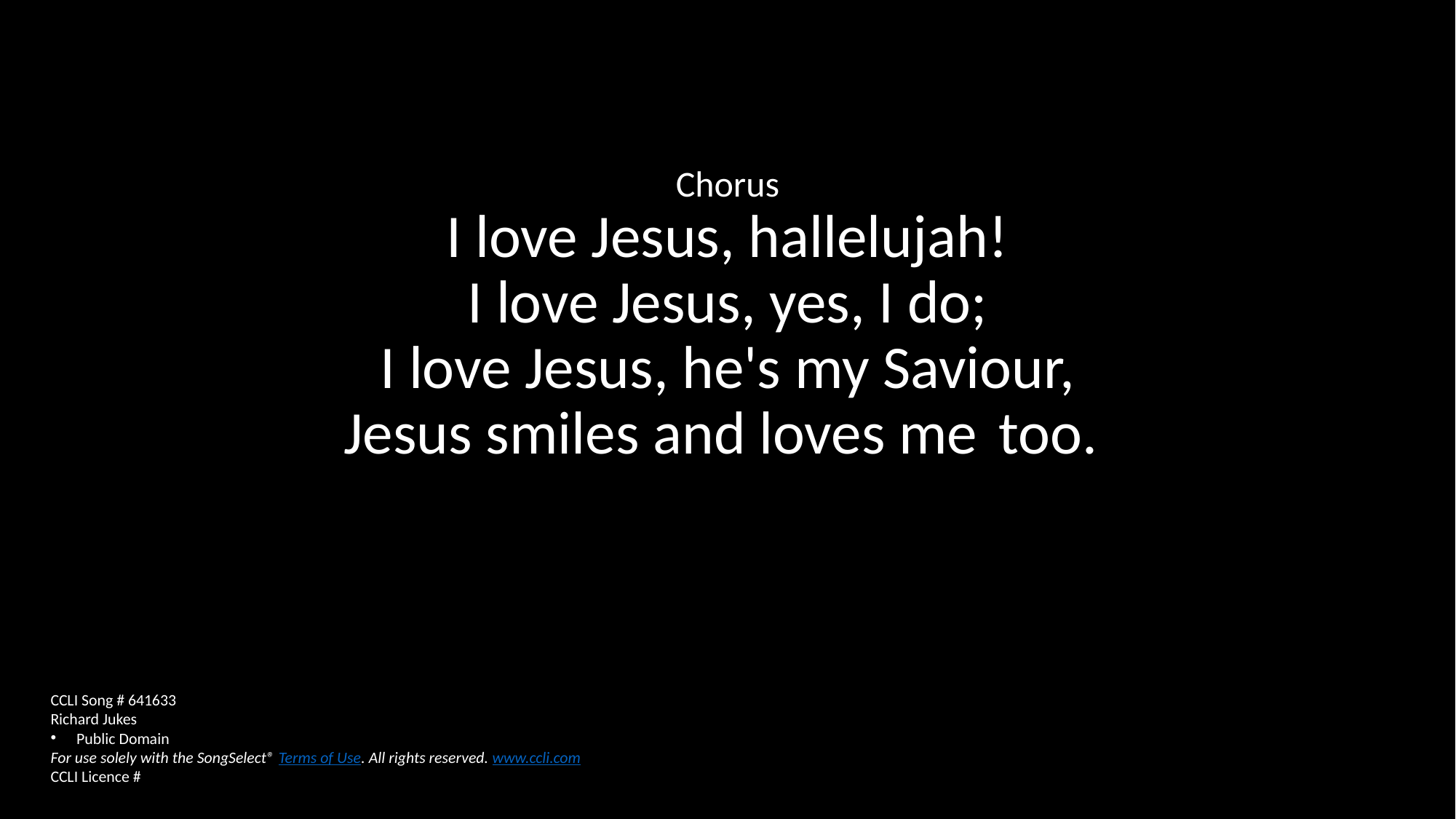

Chorus
I love Jesus, hallelujah!
I love Jesus, yes, I do;
I love Jesus, he's my Saviour,
Jesus smiles and loves me 	too.
CCLI Song # 641633
Richard Jukes
Public Domain
For use solely with the SongSelect® Terms of Use. All rights reserved. www.ccli.com
CCLI Licence #